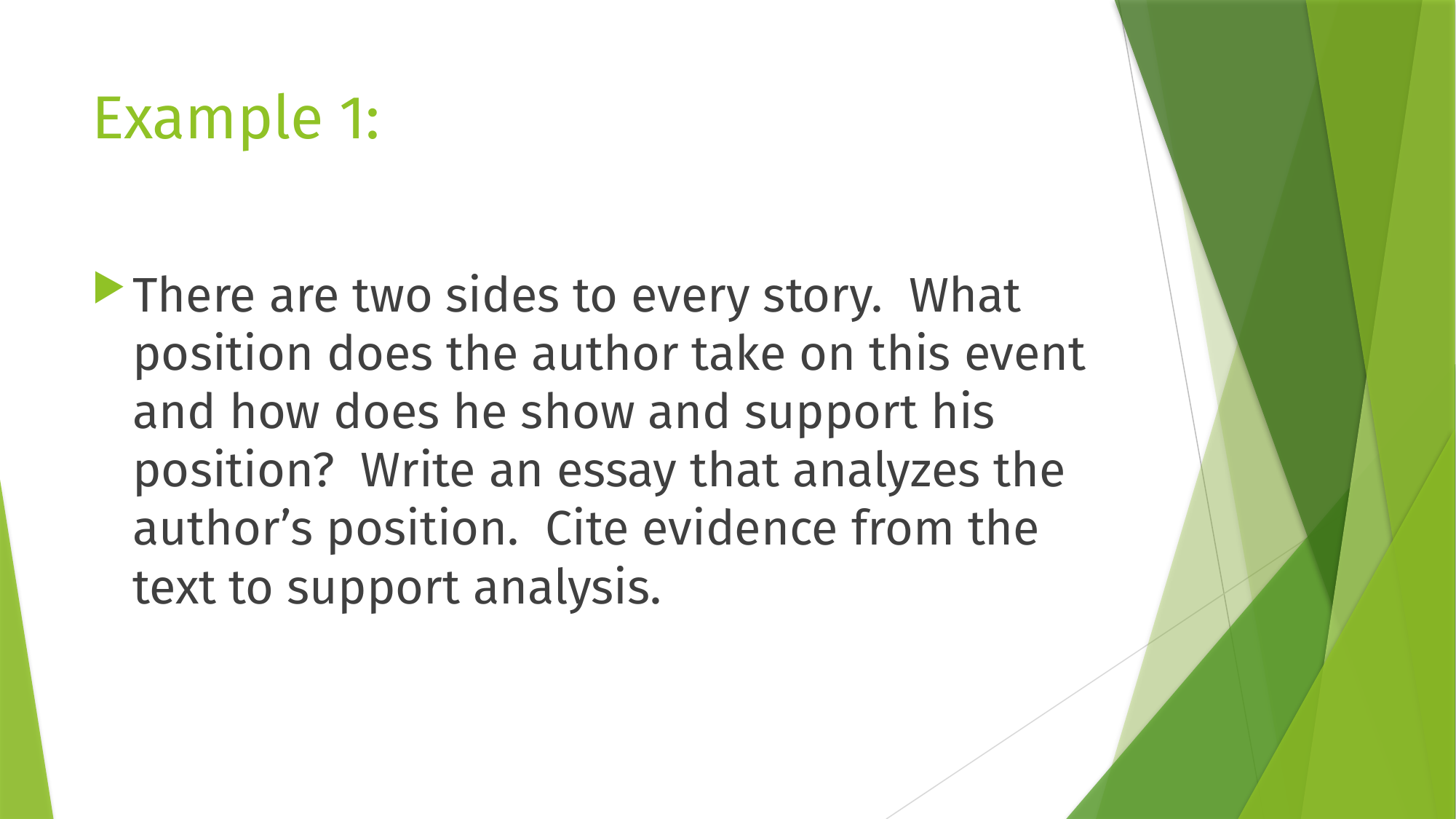

# Example 1:
There are two sides to every story.  What position does the author take on this event and how does he show and support his position?  Write an essay that analyzes the author’s position.  Cite evidence from the text to support analysis.